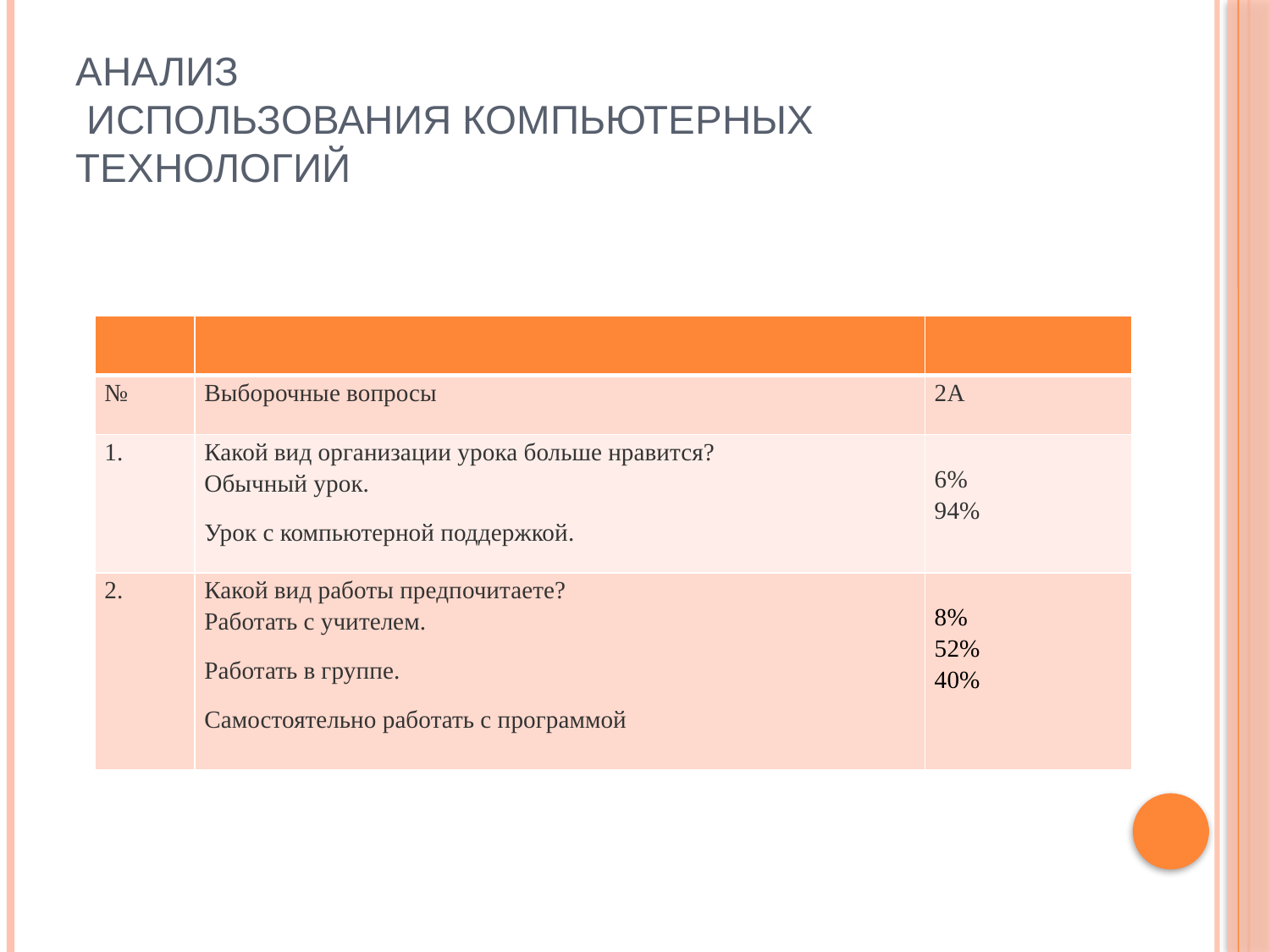

# Анализ использования компьютерных технологий
|  |  |  |
| --- | --- | --- |
| № | Выборочные вопросы | 2А |
| 1. | Какой вид организации урока больше нравится? Обычный урок. Урок с компьютерной поддержкой. | 6% 94% |
| 2. | Какой вид работы предпочитаете? Работать с учителем. Работать в группе. Самостоятельно работать с программой | 8% 52% 40% |